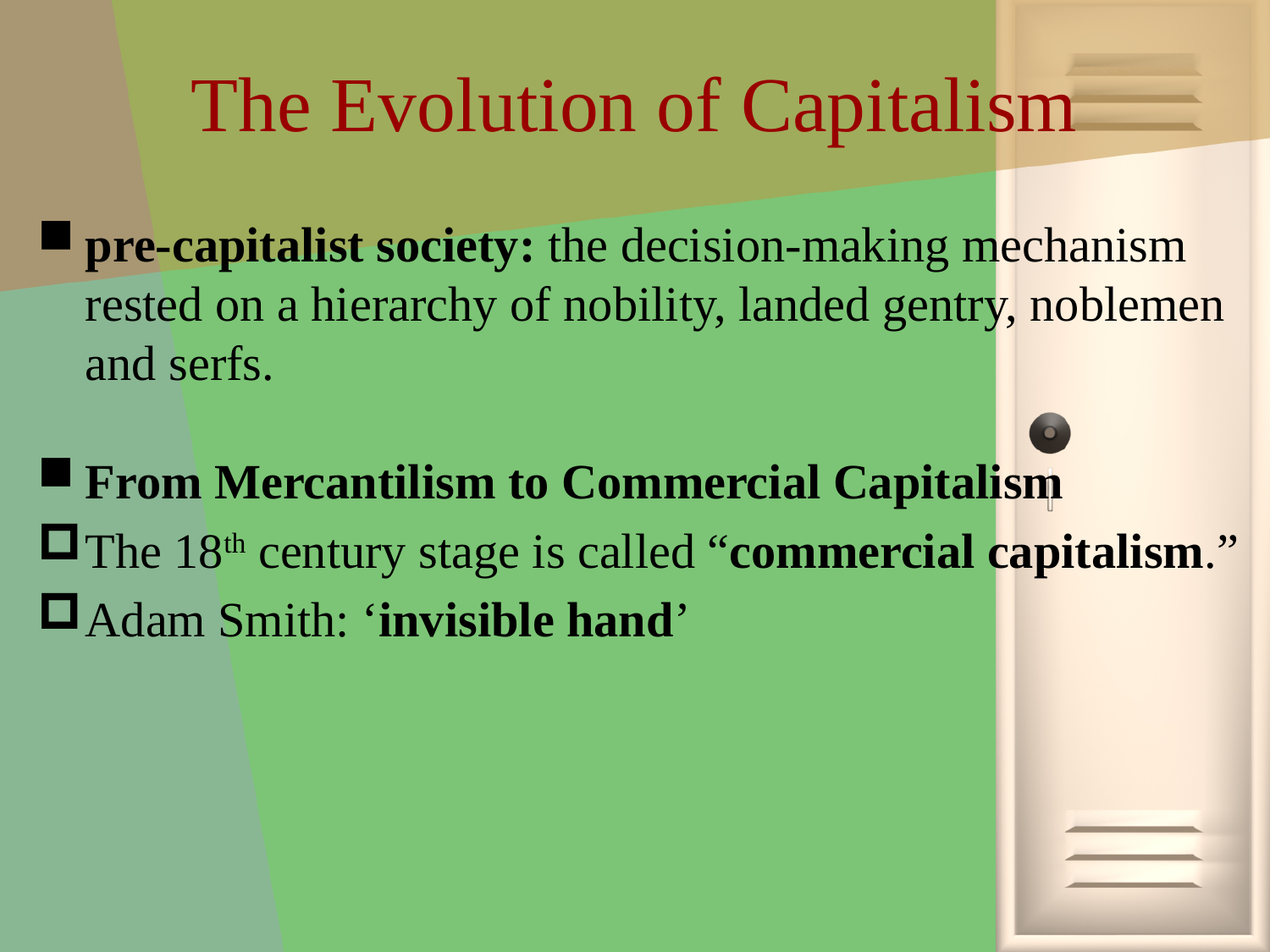

# The Evolution of Capitalism
pre-capitalist society: the decision-making mechanism rested on a hierarchy of nobility, landed gentry, noblemen and serfs.

From Mercantilism to Commercial Capitalism
The 18th century stage is called “commercial capitalism.”
Adam Smith: ‘invisible hand’